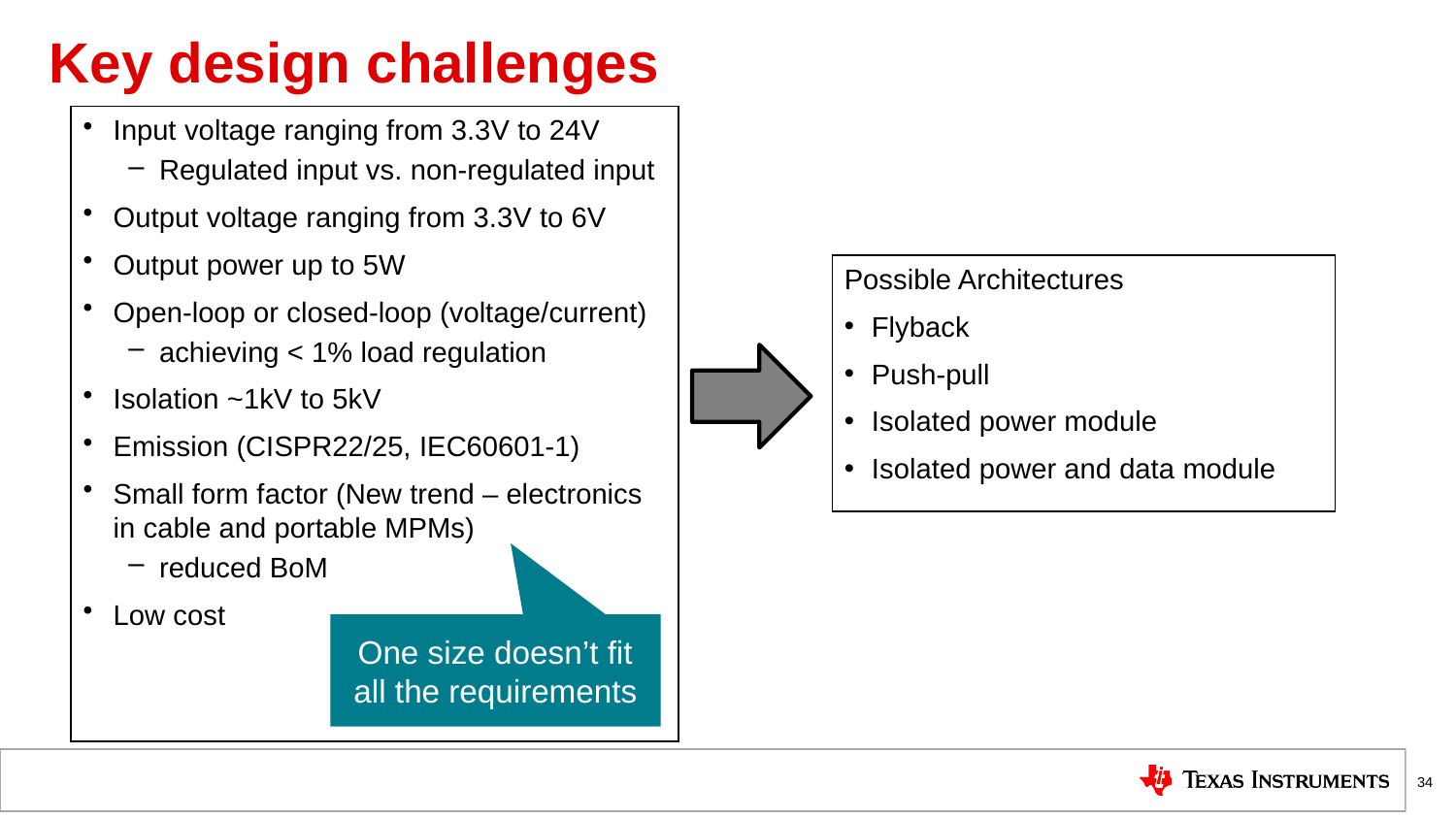

# Key design challenges
Input voltage ranging from 3.3V to 24V
Regulated input vs. non-regulated input
Output voltage ranging from 3.3V to 6V
Output power up to 5W
Open-loop or closed-loop (voltage/current)
achieving < 1% load regulation
Isolation ~1kV to 5kV
Emission (CISPR22/25, IEC60601-1)
Small form factor (New trend – electronics in cable and portable MPMs)
reduced BoM
Low cost
Possible Architectures
Flyback
Push-pull
Isolated power module
Isolated power and data module

One size doesn’t fit all the requirements
34